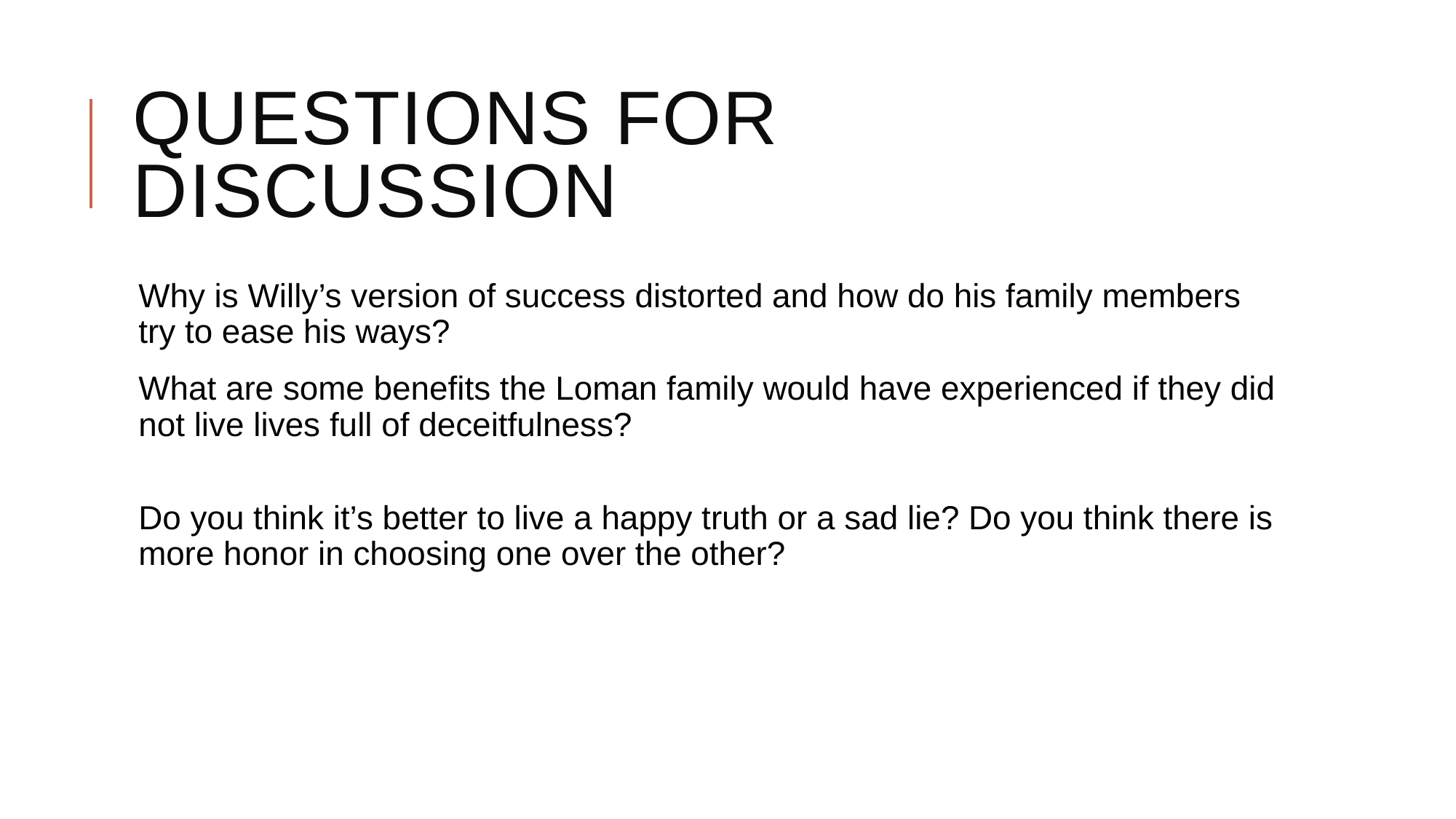

# Questions for Discussion
Why is Willy’s version of success distorted and how do his family members try to ease his ways?
What are some benefits the Loman family would have experienced if they did not live lives full of deceitfulness?
Do you think it’s better to live a happy truth or a sad lie? Do you think there is more honor in choosing one over the other?